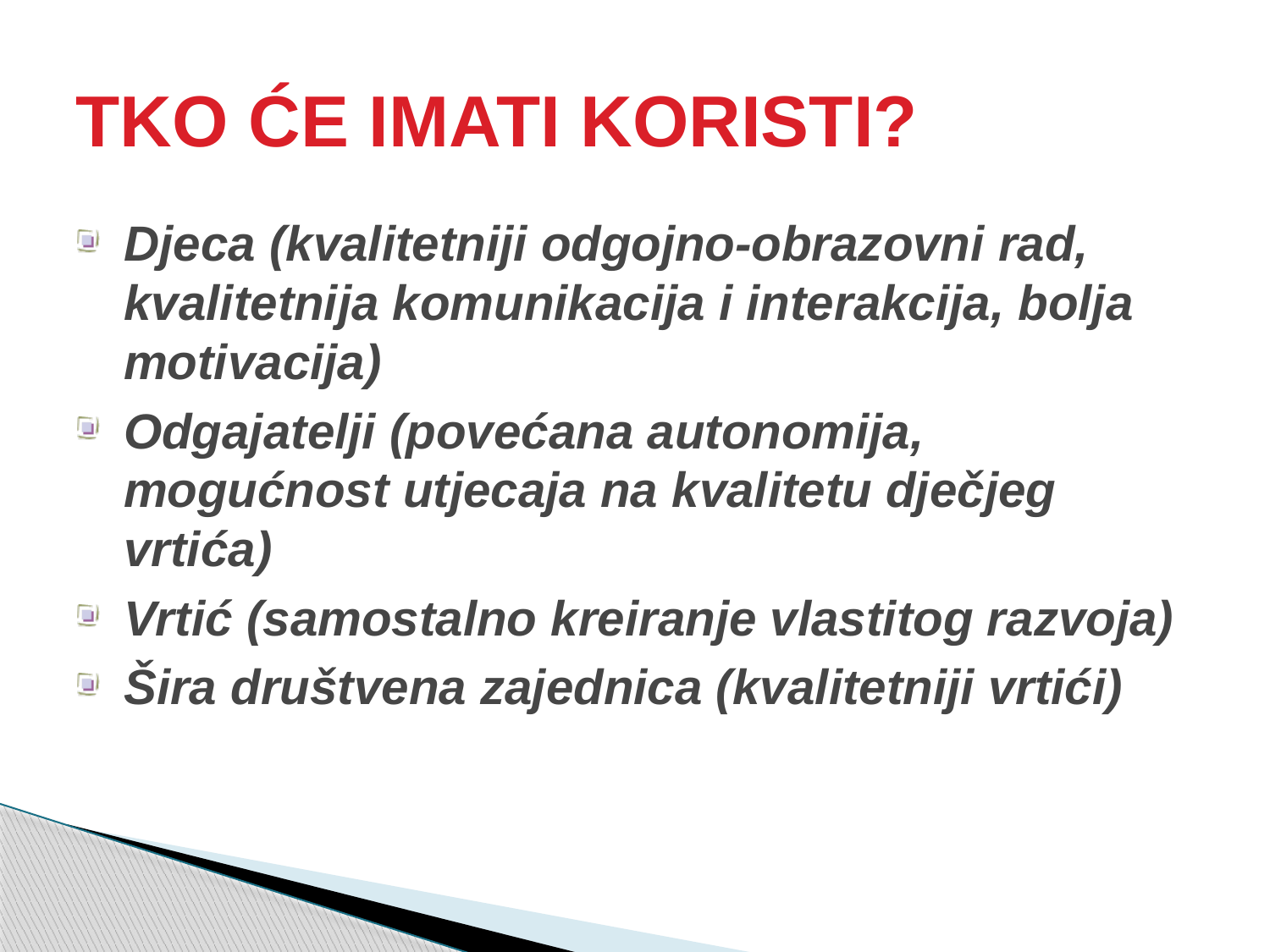

# TKO ĆE IMATI KORISTI?
Djeca (kvalitetniji odgojno-obrazovni rad, kvalitetnija komunikacija i interakcija, bolja motivacija)
Odgajatelji (povećana autonomija, mogućnost utjecaja na kvalitetu dječjeg vrtića)
Vrtić (samostalno kreiranje vlastitog razvoja)
Šira društvena zajednica (kvalitetniji vrtići)